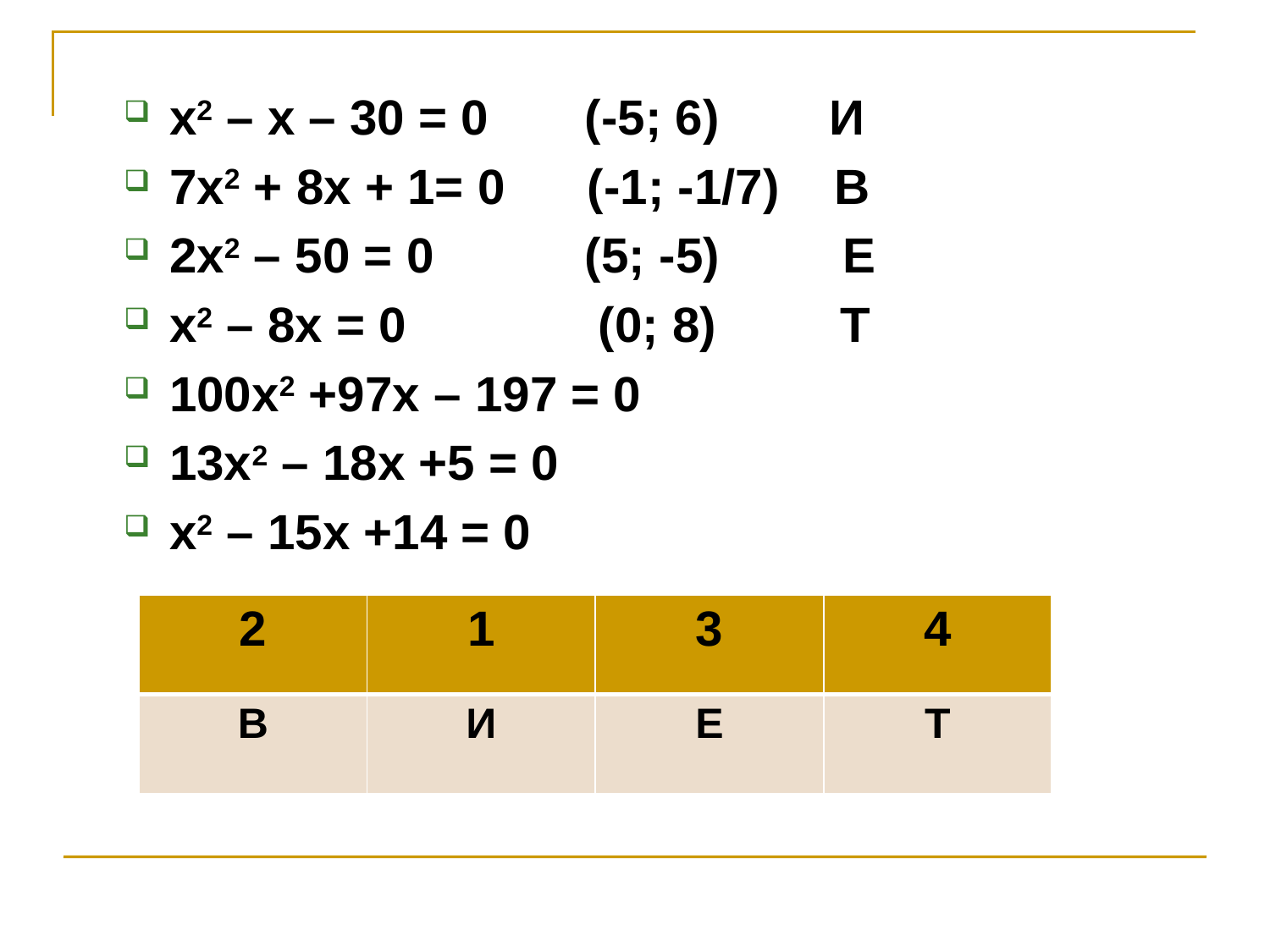

х2 – х – 30 = 0       (-5; 6)        И
7х2 + 8х + 1= 0      (-1; -1/7)    В
2х2 – 50 = 0           (5; -5)         Е
х2 – 8х = 0              (0; 8)         Т
100х2 +97х – 197 = 0
13х2 – 18х +5 = 0
х2 – 15х +14 = 0

| 2 | 1 | 3 | 4 |
| --- | --- | --- | --- |
| В | И | Е | Т |